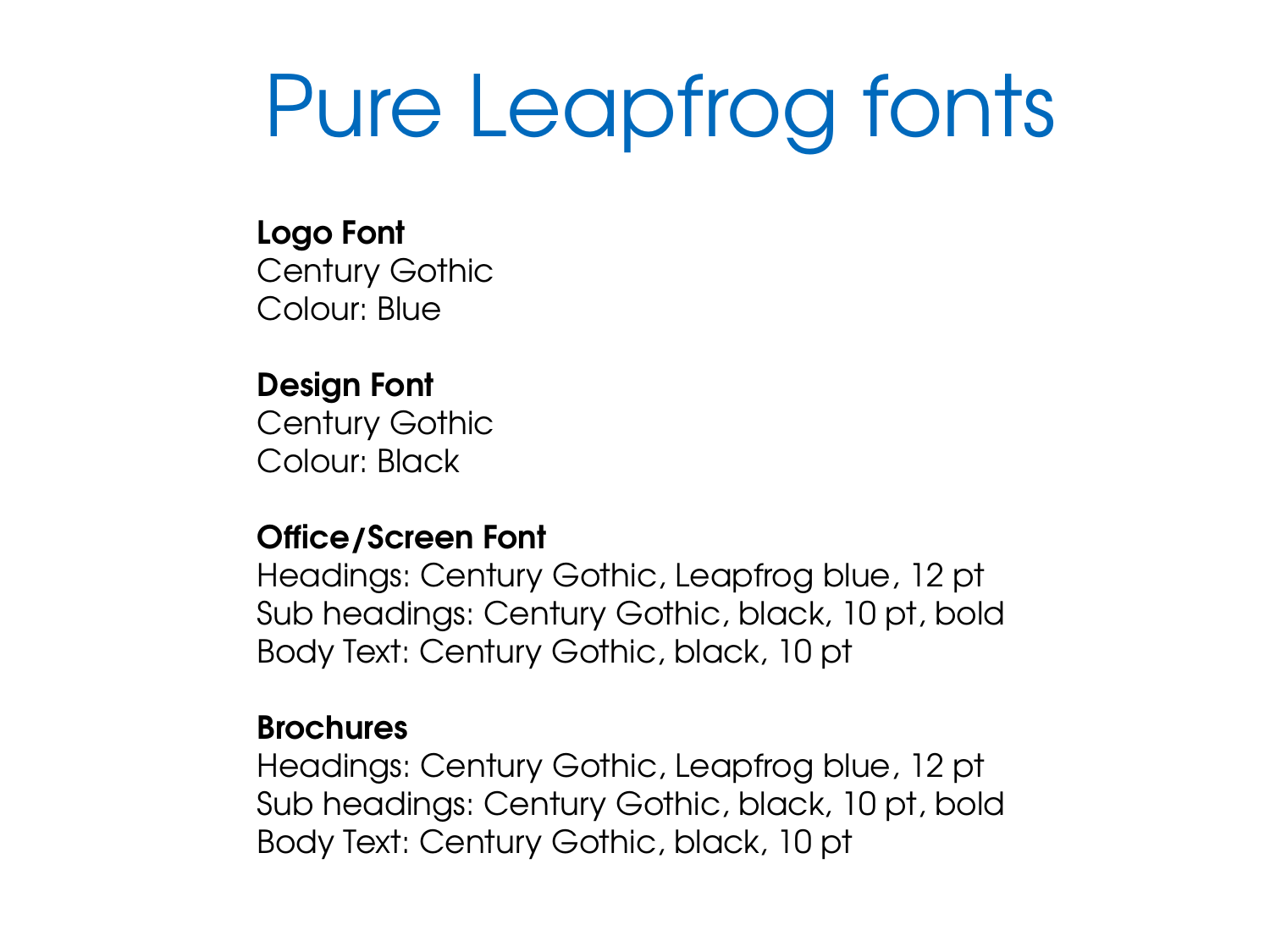

Pure Leapfrog fonts
Logo Font
Century Gothic
Colour: Blue

Design Font
Century Gothic
Colour: Black

Office/Screen Font
Headings: Century Gothic, Leapfrog blue, 12 pt
Sub headings: Century Gothic, black, 10 pt, bold
Body Text: Century Gothic, black, 10 pt

Brochures
Headings: Century Gothic, Leapfrog blue, 12 pt
Sub headings: Century Gothic, black, 10 pt, bold
Body Text: Century Gothic, black, 10 pt